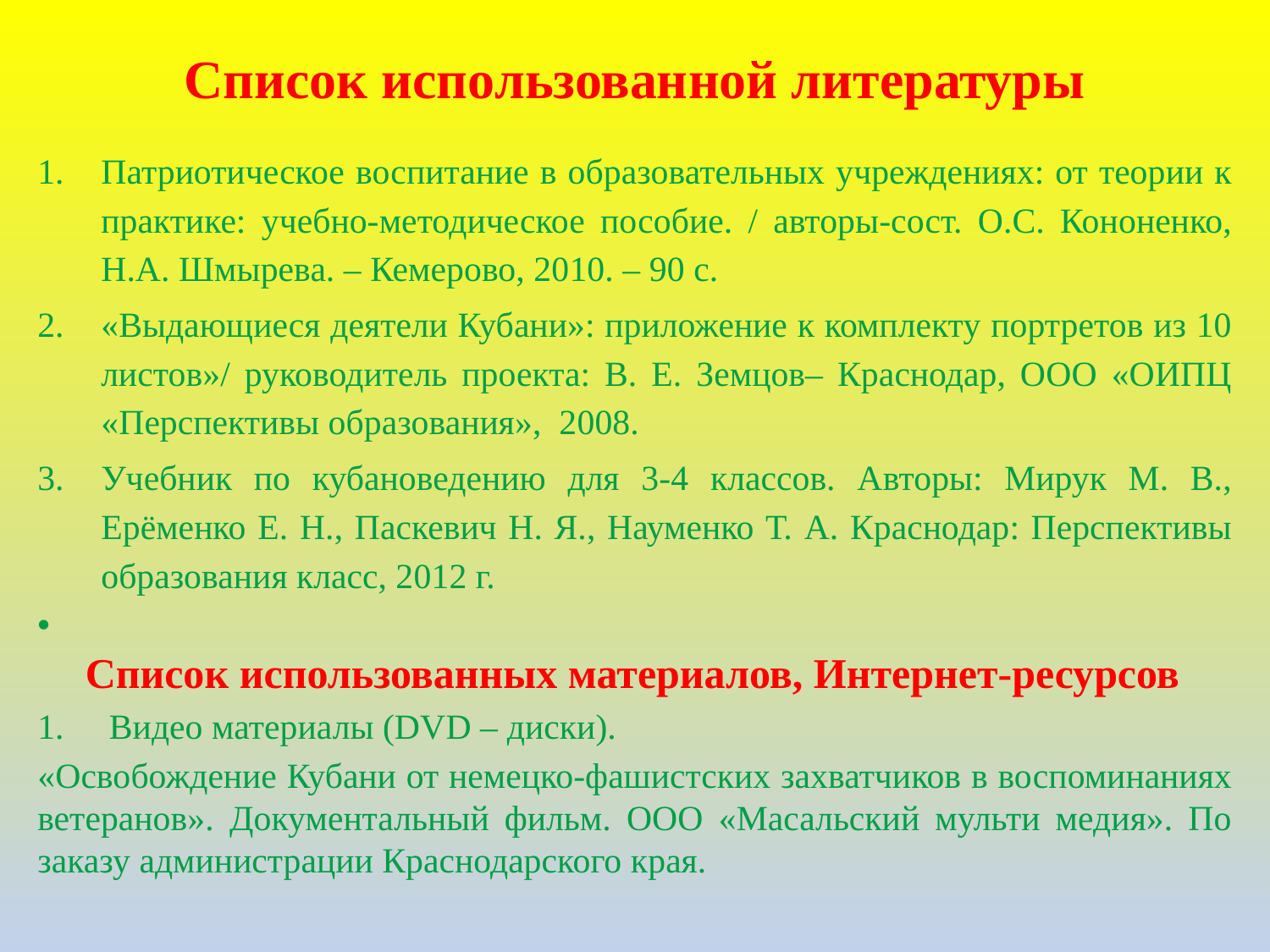

# Список использованной литературы
Патриотическое воспитание в образовательных учреждениях: от теории к практике: учебно-методическое пособие. / авторы-сост. О.С. Кононенко, Н.А. Шмырева. – Кемерово, 2010. – 90 с.
«Выдающиеся деятели Кубани»: приложение к комплекту портретов из 10 листов»/ руководитель проекта: В. Е. Земцов– Краснодар, ООО «ОИПЦ «Перспективы образования»,  2008.
Учебник по кубановедению для 3-4 классов. Авторы: Мирук М. В., Ерёменко Е. Н., Паскевич Н. Я., Науменко Т. А. Краснодар: Перспективы образования класс, 2012 г.
Список использованных материалов, Интернет-ресурсов
Видео материалы (DVD – диски).
«Освобождение Кубани от немецко-фашистских захватчиков в воспоминаниях ветеранов». Документальный фильм. ООО «Масальский мульти медия». По заказу администрации Краснодарского края.